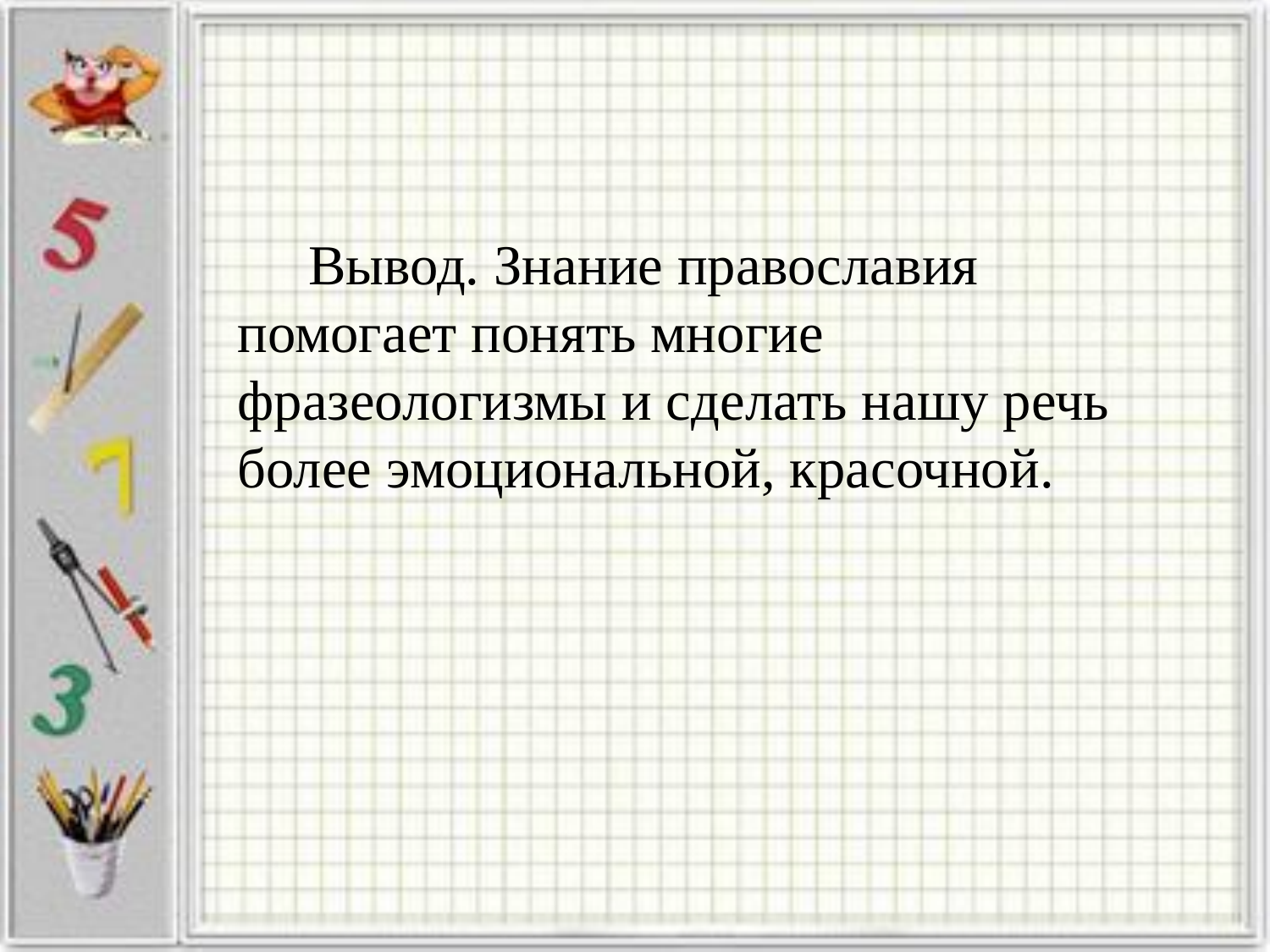

#
     Вывод. Знание православия помогает понять многие фразеологизмы и сделать нашу речь более эмоциональной, красочной.